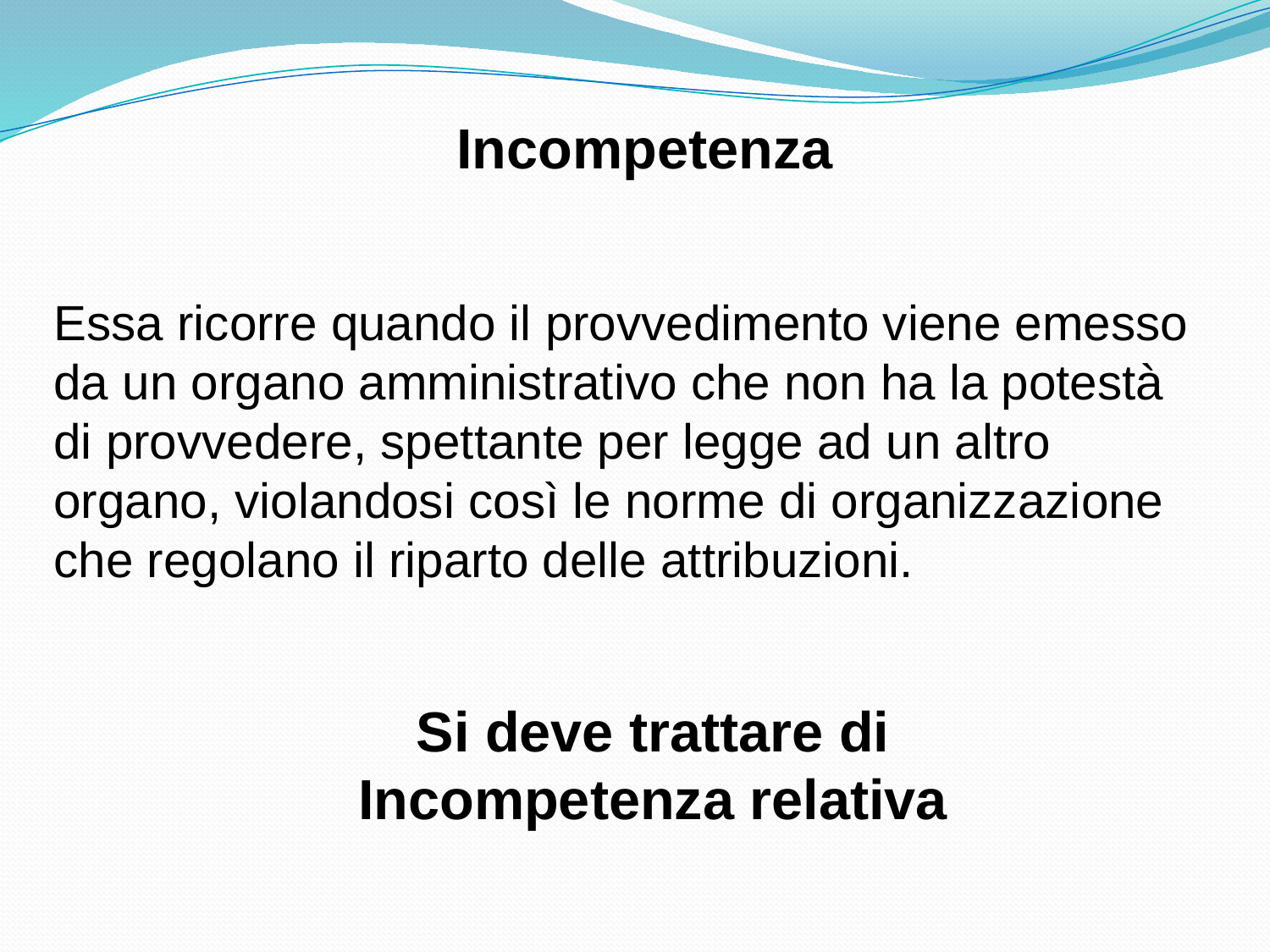

Incompetenza
Essa ricorre quando il provvedimento viene emesso da un organo amministrativo che non ha la potestà di provvedere, spettante per legge ad un altro organo, violandosi così le norme di organizzazione che regolano il riparto delle attribuzioni.
Si deve trattare di Incompetenza relativa